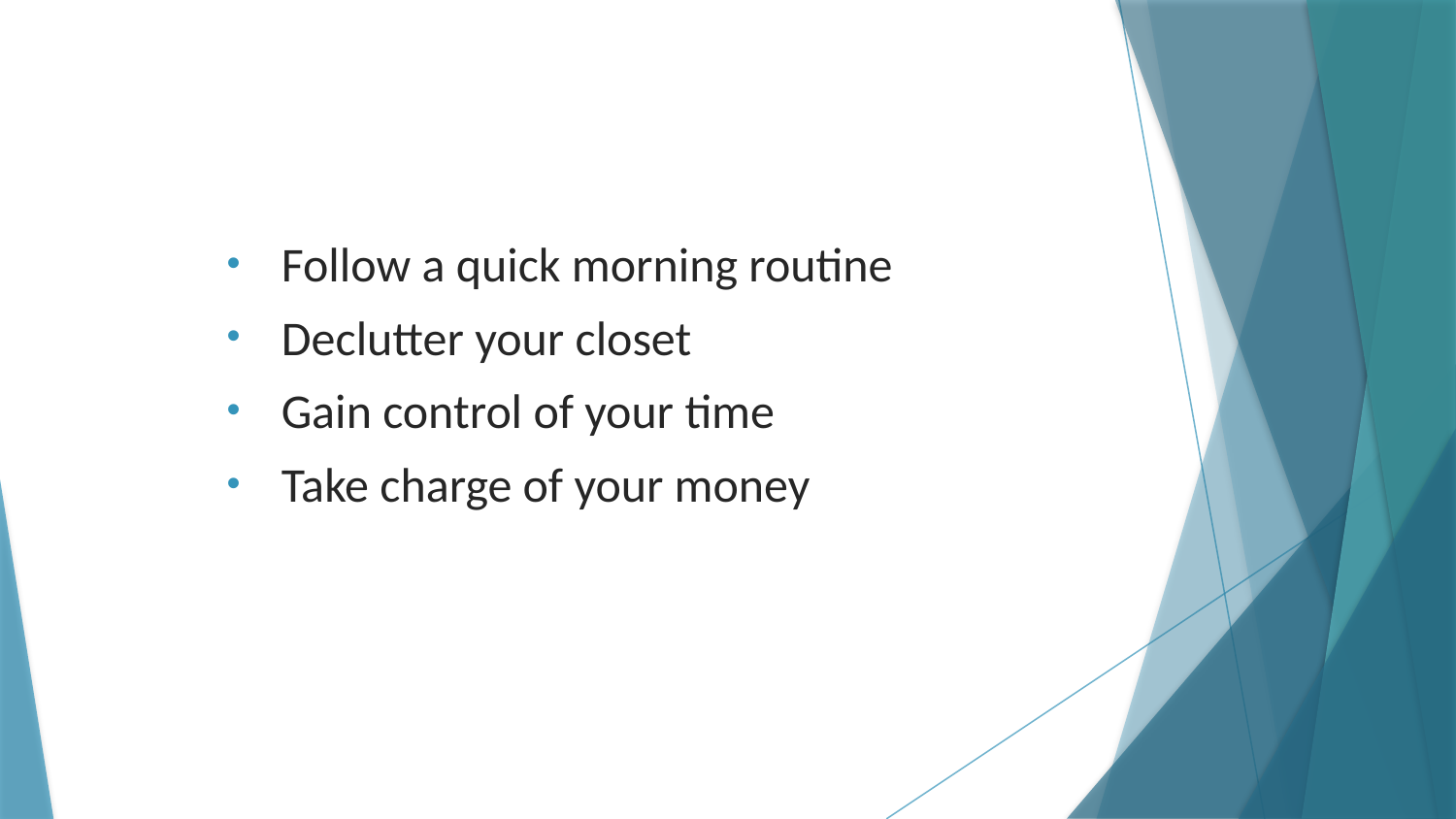

Follow a quick morning routine
Declutter your closet
Gain control of your time
Take charge of your money